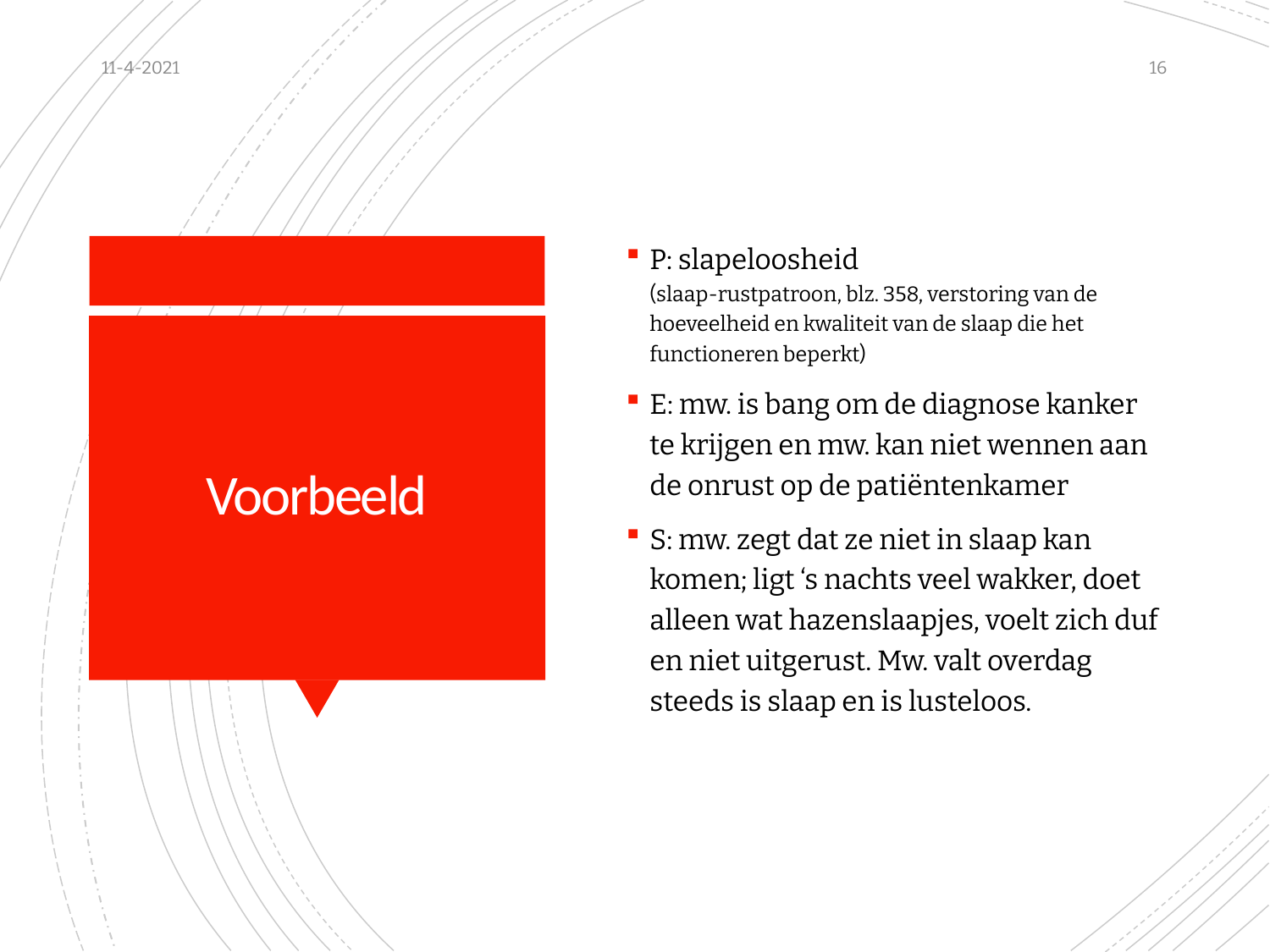

11-4-2021
16
P: slapeloosheid
(slaap-rustpatroon, blz. 358, verstoring van de hoeveelheid en kwaliteit van de slaap die het functioneren beperkt)
E: mw. is bang om de diagnose kanker te krijgen en mw. kan niet wennen aan de onrust op de patiëntenkamer
S: mw. zegt dat ze niet in slaap kan komen; ligt ‘s nachts veel wakker, doet alleen wat hazenslaapjes, voelt zich duf en niet uitgerust. Mw. valt overdag steeds is slaap en is lusteloos.
# Voorbeeld